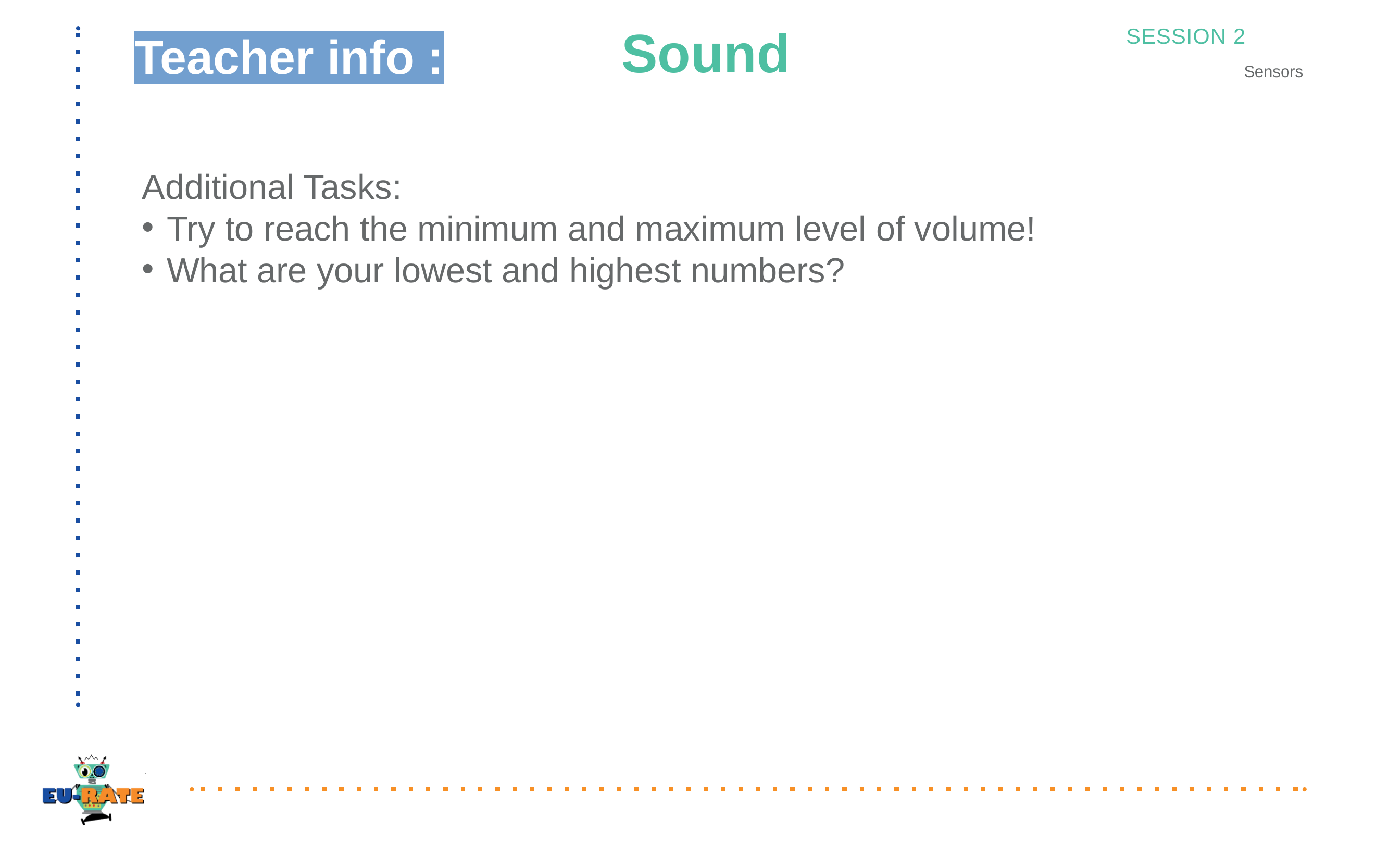

Teacher info :
# Sound
SESSION 2
Sensors

Additional Tasks:
Try to reach the minimum and maximum level of volume!
What are your lowest and highest numbers?